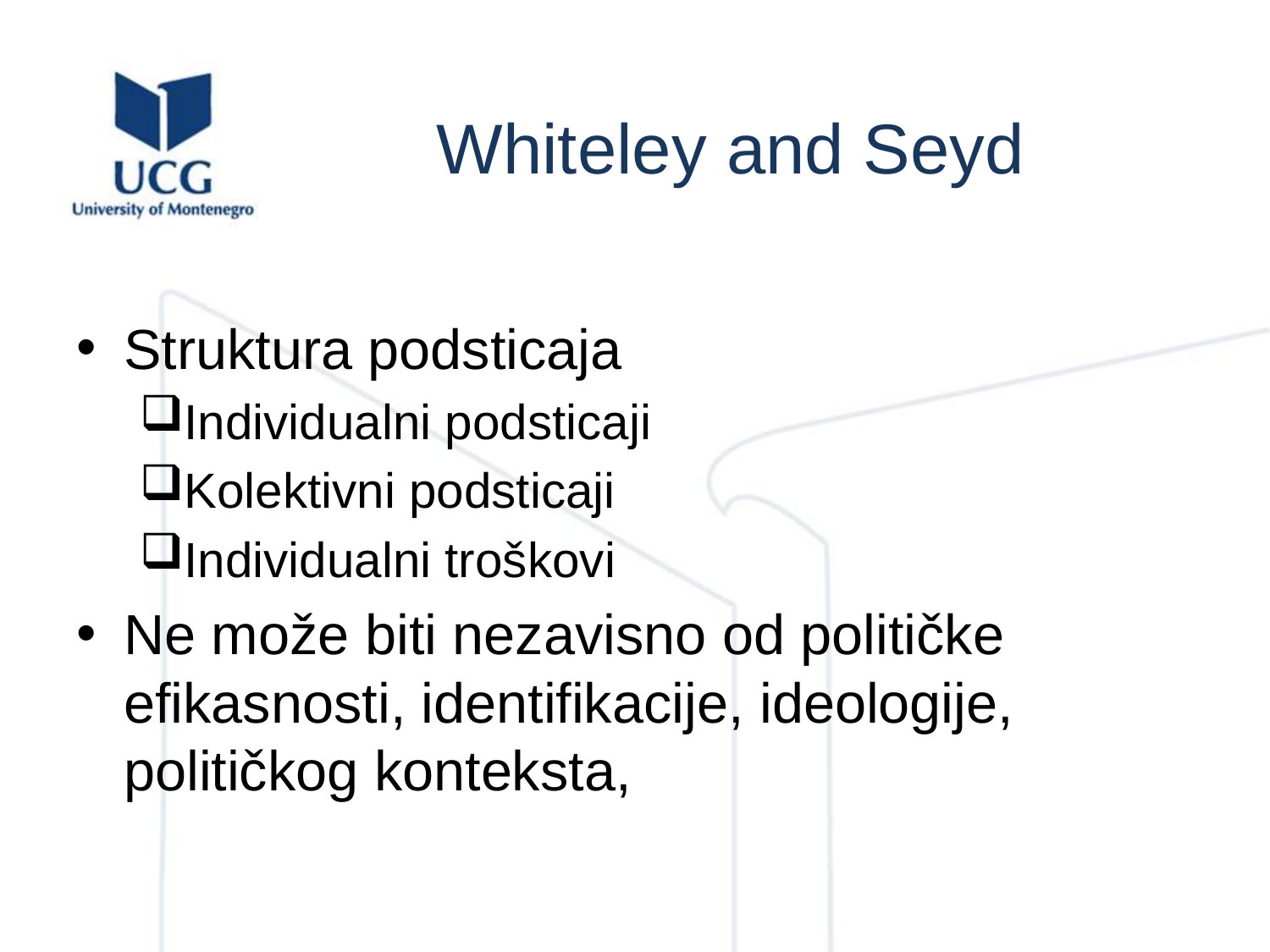

# Whiteley and Seyd
Struktura podsticaja
Individualni podsticaji
Kolektivni podsticaji
Individualni troškovi
Ne može biti nezavisno od političke efikasnosti, identifikacije, ideologije, političkog konteksta,